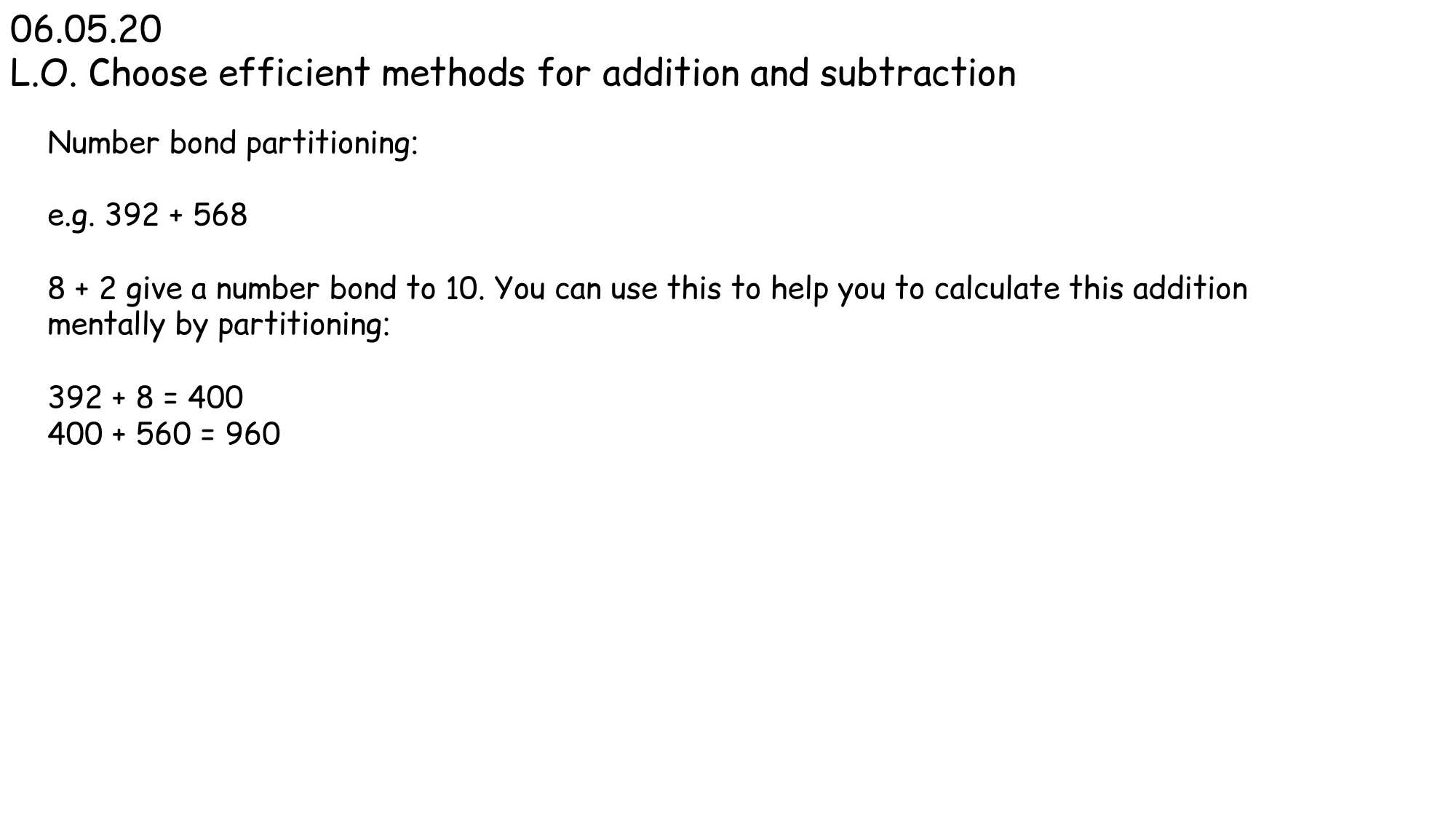

06.05.20
L.O. Choose efficient methods for addition and subtraction
Number bond partitioning:

e.g. 392 + 568

8 + 2 give a number bond to 10. You can use this to help you to calculate this addition mentally by partitioning:

392 + 8 = 400
400 + 560 = 960